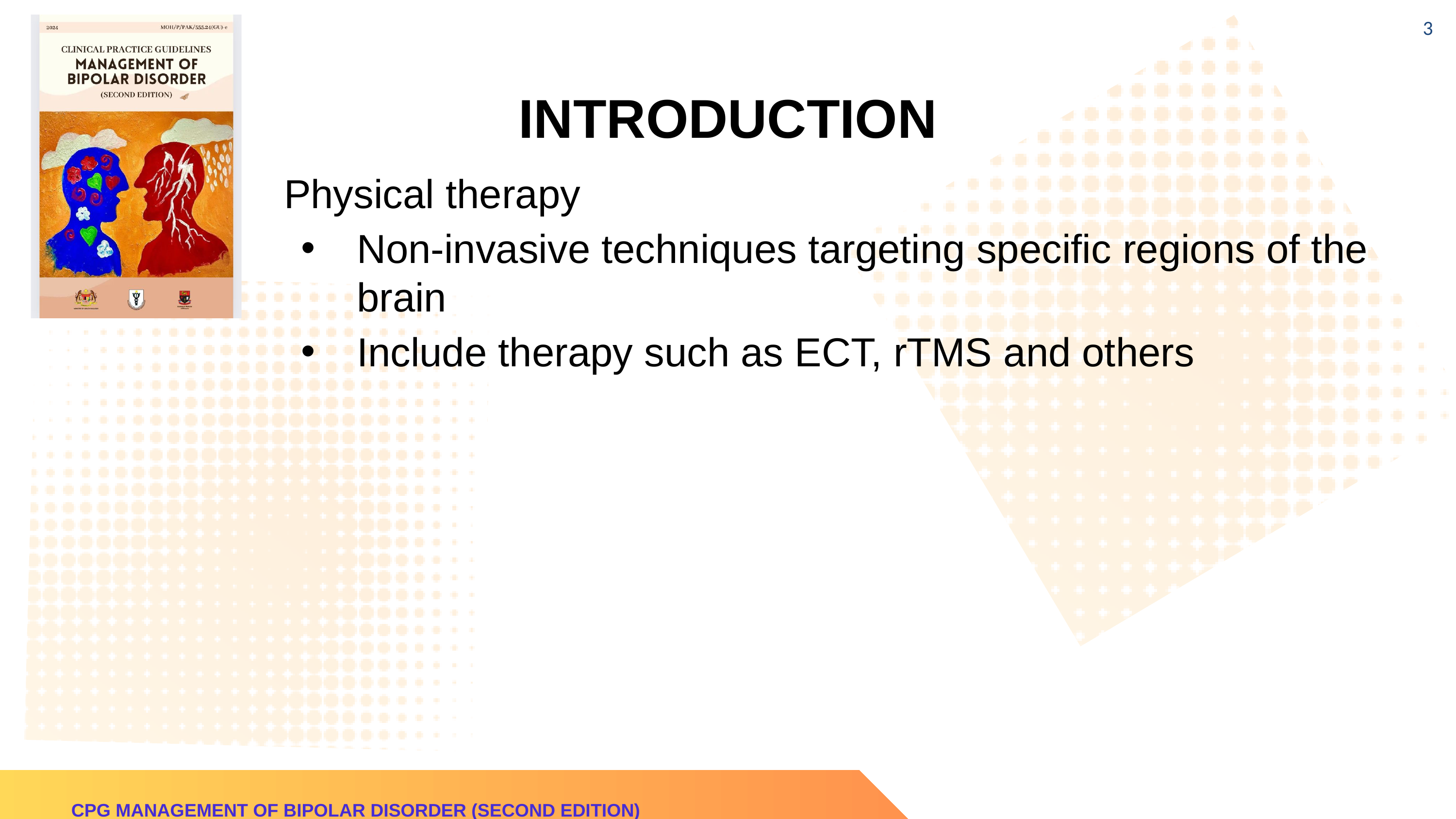

3

INTRODUCTION

Physical therapy
Non-invasive techniques targeting specific regions of the brain
Include therapy such as ECT, rTMS and others

CPG MANAGEMENT OF BIPOLAR DISORDER (SECOND EDITION)